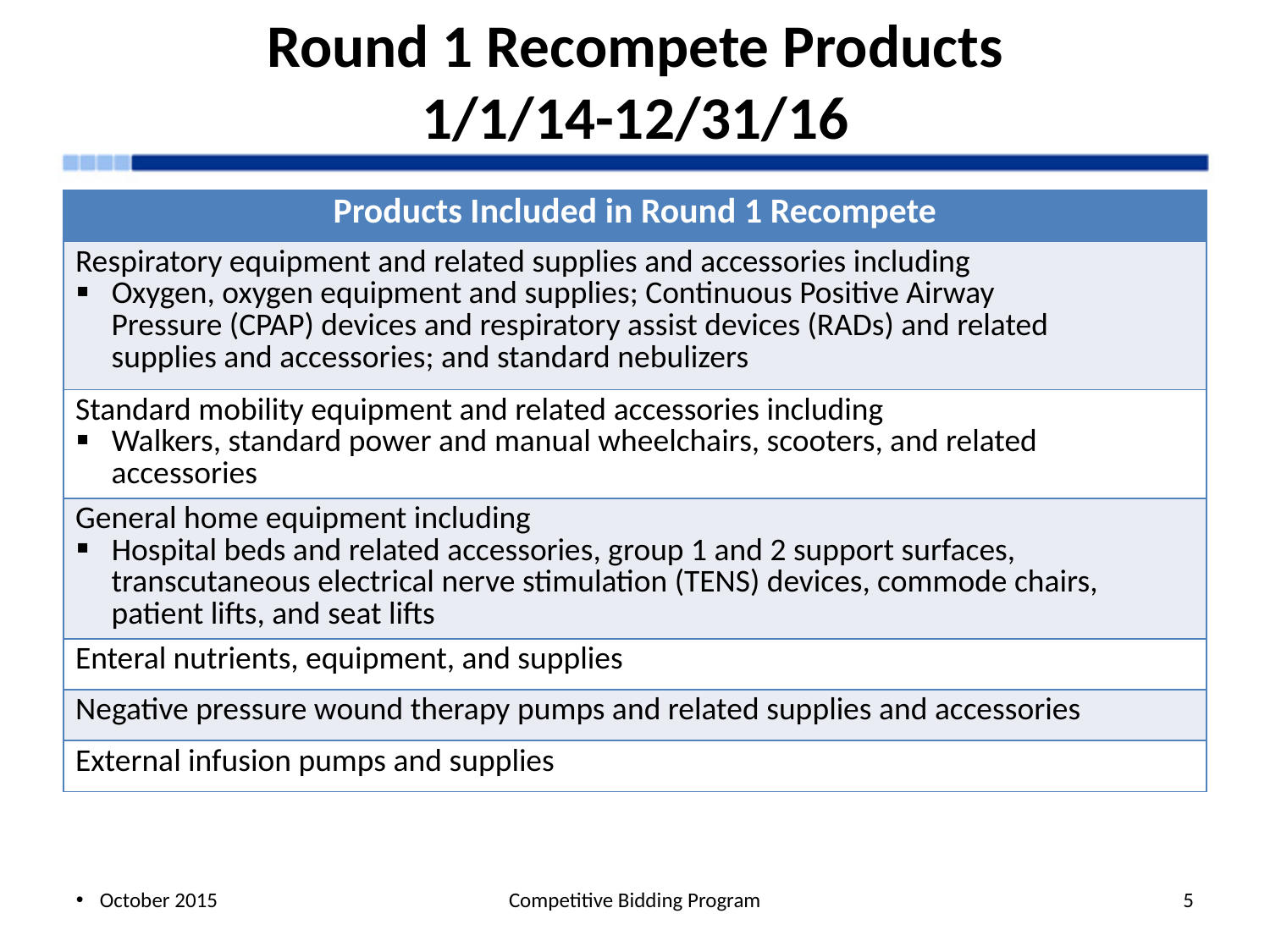

# Round 1 Recompete Products 1/1/14-12/31/16
| Products Included in Round 1 Recompete |
| --- |
| Respiratory equipment and related supplies and accessories including Oxygen, oxygen equipment and supplies; Continuous Positive Airway Pressure (CPAP) devices and respiratory assist devices (RADs) and related supplies and accessories; and standard nebulizers |
| Standard mobility equipment and related accessories including Walkers, standard power and manual wheelchairs, scooters, and related accessories |
| General home equipment including Hospital beds and related accessories, group 1 and 2 support surfaces, transcutaneous electrical nerve stimulation (TENS) devices, commode chairs, patient lifts, and seat lifts |
| Enteral nutrients, equipment, and supplies |
| Negative pressure wound therapy pumps and related supplies and accessories |
| External infusion pumps and supplies |
October 2015
Competitive Bidding Program
5